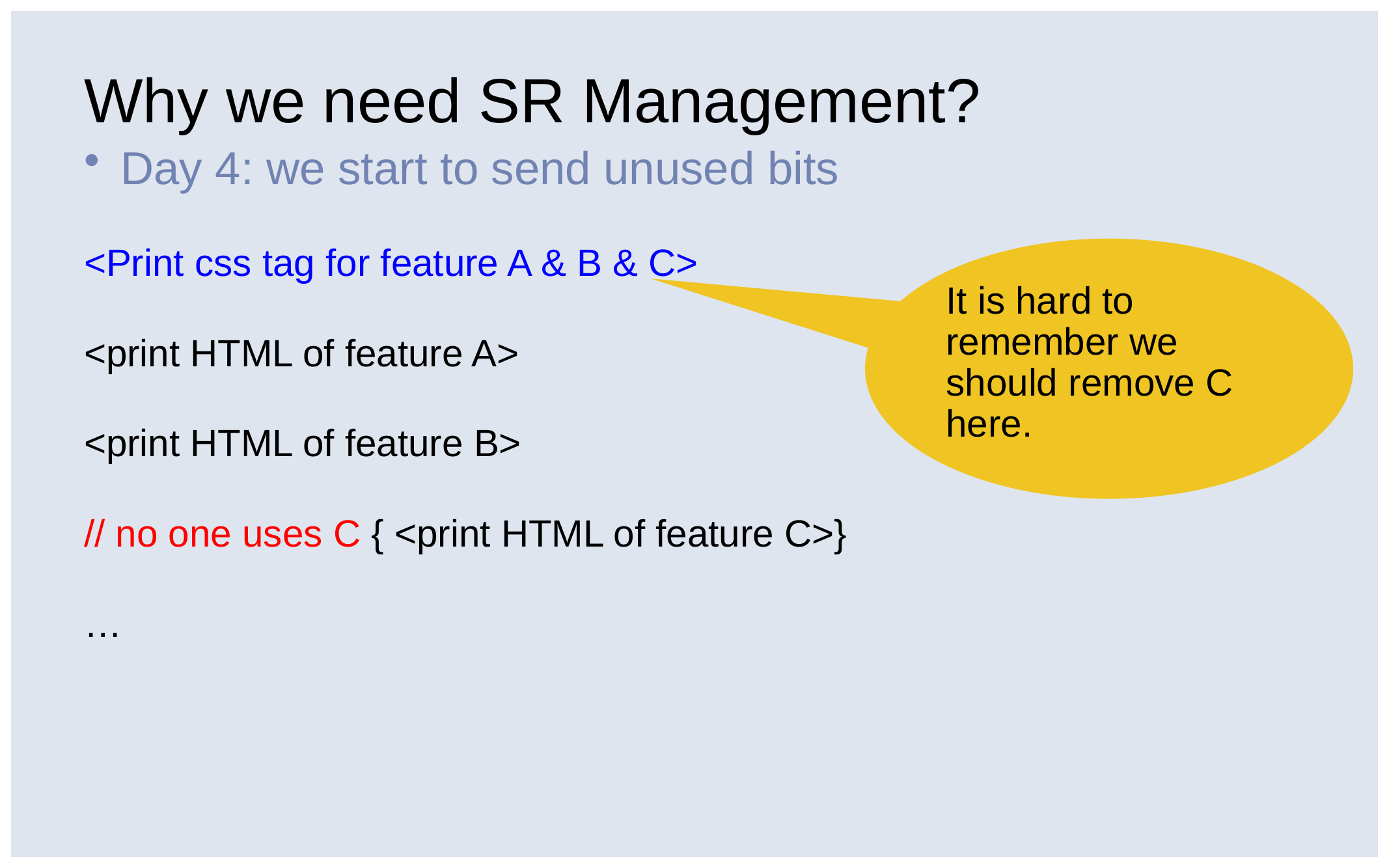

# Why we need SR Management?
Day 4: we start to send unused bits
<Print css tag for feature A & B & C>
<print HTML of feature A>
<print HTML of feature B>
// no one uses C { <print HTML of feature C>}
…

It is hard to remember we should remove C here.